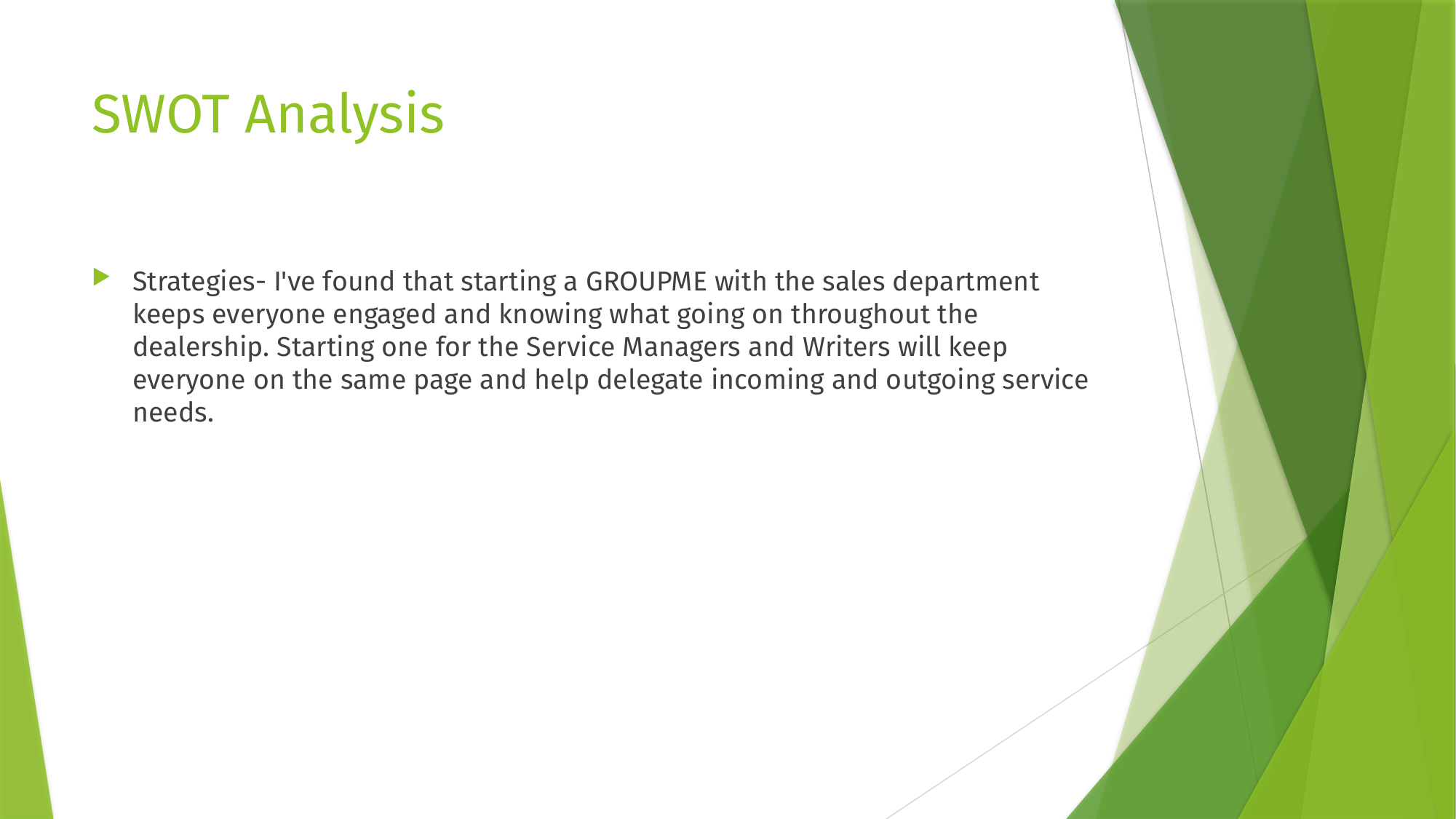

# SWOT Analysis
Strategies- I've found that starting a GROUPME with the sales department keeps everyone engaged and knowing what going on throughout the dealership. Starting one for the Service Managers and Writers will keep everyone on the same page and help delegate incoming and outgoing service needs.